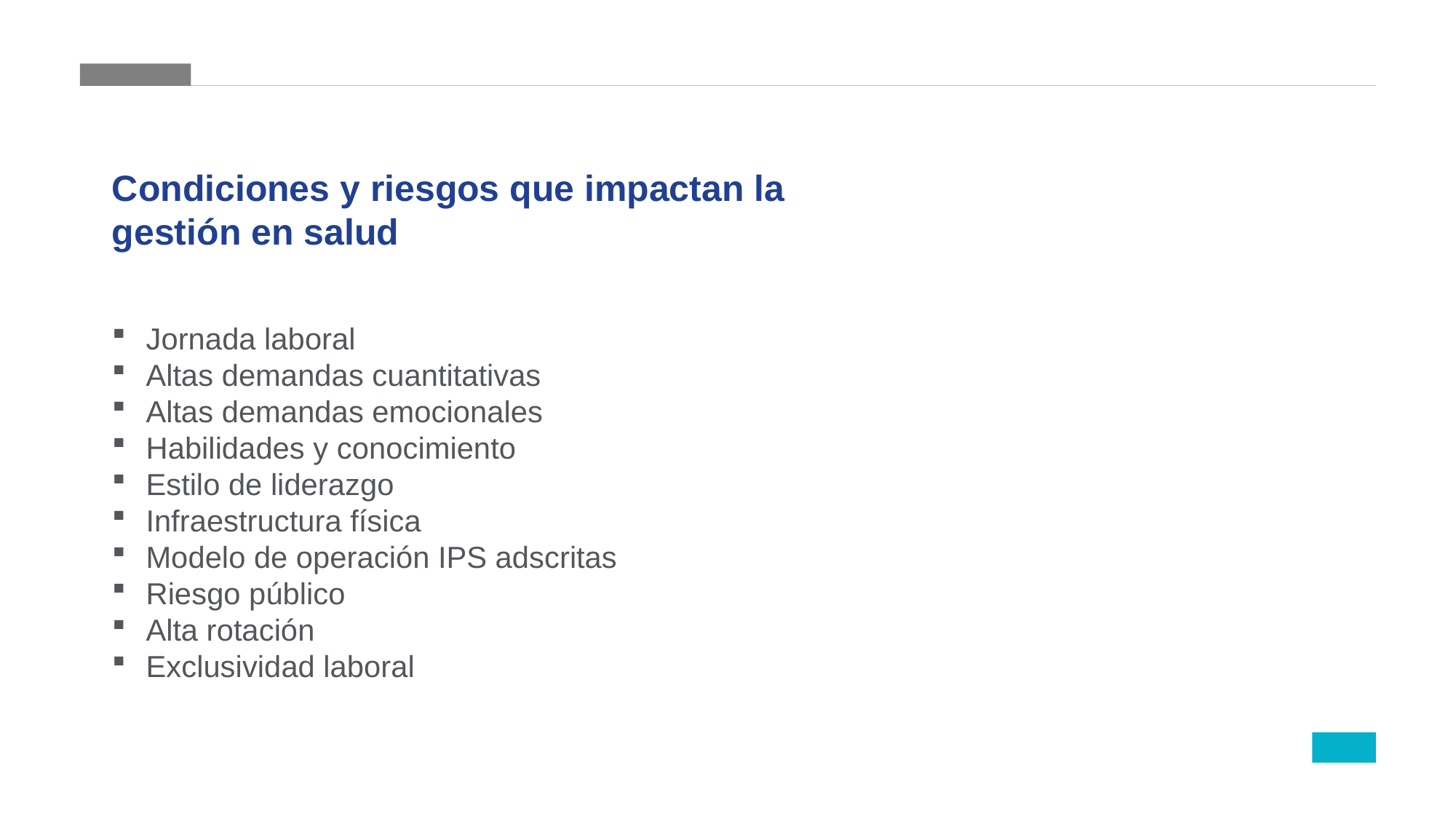

Condiciones y riesgos que impactan la gestión en salud
Jornada laboral
Altas demandas cuantitativas
Altas demandas emocionales
Habilidades y conocimiento
Estilo de liderazgo
Infraestructura física
Modelo de operación IPS adscritas
Riesgo público
Alta rotación
Exclusividad laboral